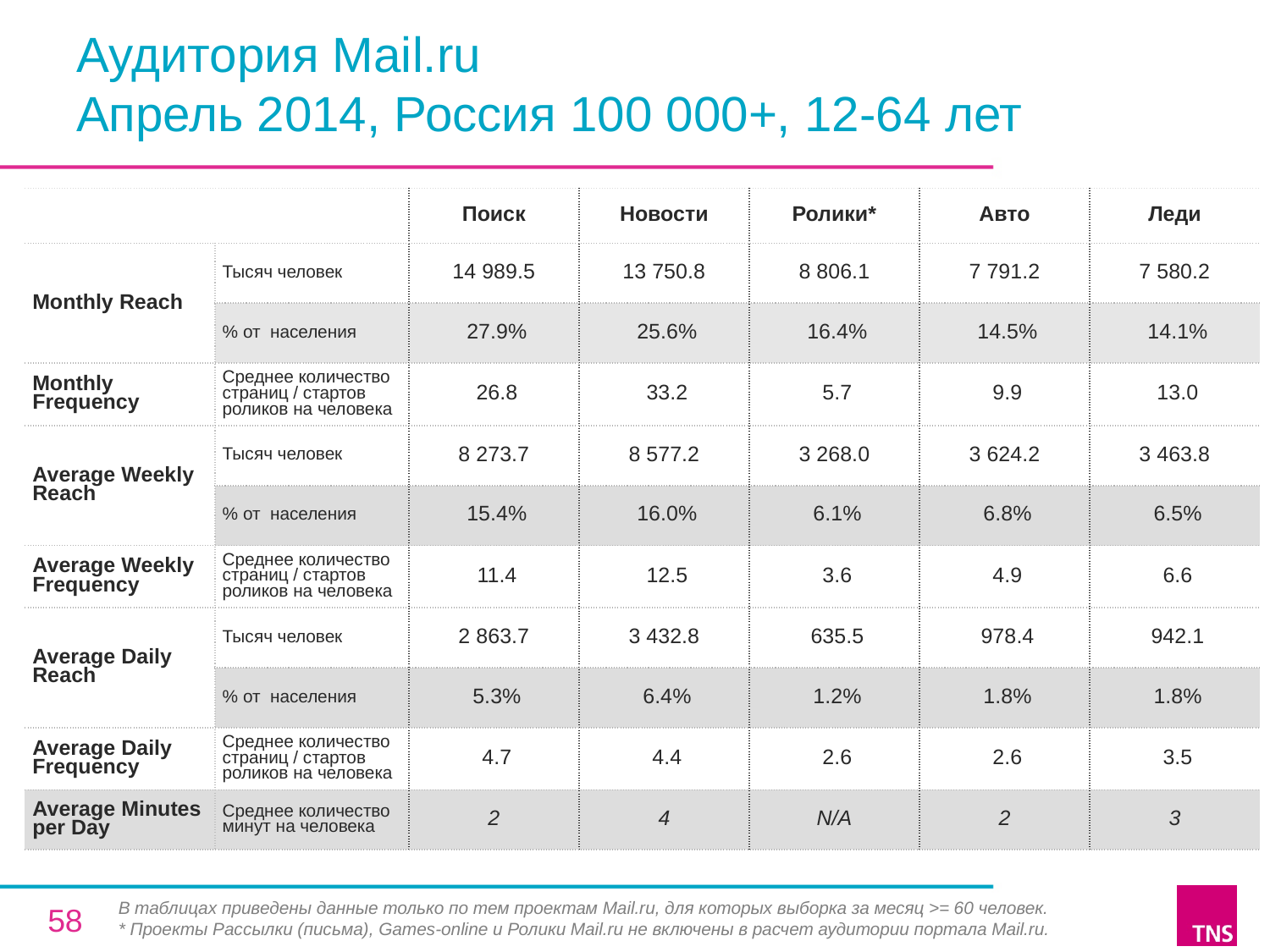

# Аудитория Mail.ru Апрель 2014, Россия 100 000+, 12-64 лет
|  |  | Поиск | Новости | Ролики\* | Авто | Леди |
| --- | --- | --- | --- | --- | --- | --- |
| Monthly Reach | Тысяч человек | 14 989.5 | 13 750.8 | 8 806.1 | 7 791.2 | 7 580.2 |
|  | % от населения | 27.9% | 25.6% | 16.4% | 14.5% | 14.1% |
| Monthly Frequency | Среднее количество страниц / стартов роликов на человека | 26.8 | 33.2 | 5.7 | 9.9 | 13.0 |
| Average Weekly Reach | Тысяч человек | 8 273.7 | 8 577.2 | 3 268.0 | 3 624.2 | 3 463.8 |
|  | % от населения | 15.4% | 16.0% | 6.1% | 6.8% | 6.5% |
| Average Weekly Frequency | Среднее количество страниц / стартов роликов на человека | 11.4 | 12.5 | 3.6 | 4.9 | 6.6 |
| Average Daily Reach | Тысяч человек | 2 863.7 | 3 432.8 | 635.5 | 978.4 | 942.1 |
|  | % от населения | 5.3% | 6.4% | 1.2% | 1.8% | 1.8% |
| Average Daily Frequency | Среднее количество страниц / стартов роликов на человека | 4.7 | 4.4 | 2.6 | 2.6 | 3.5 |
| Average Minutes per Day | Среднее количество минут на человека | 2 | 4 | N/A | 2 | 3 |
В таблицах приведены данные только по тем проектам Mail.ru, для которых выборка за месяц >= 60 человек.
* Проекты Рассылки (письма), Games-online и Ролики Mail.ru не включены в расчет аудитории портала Mail.ru.
58